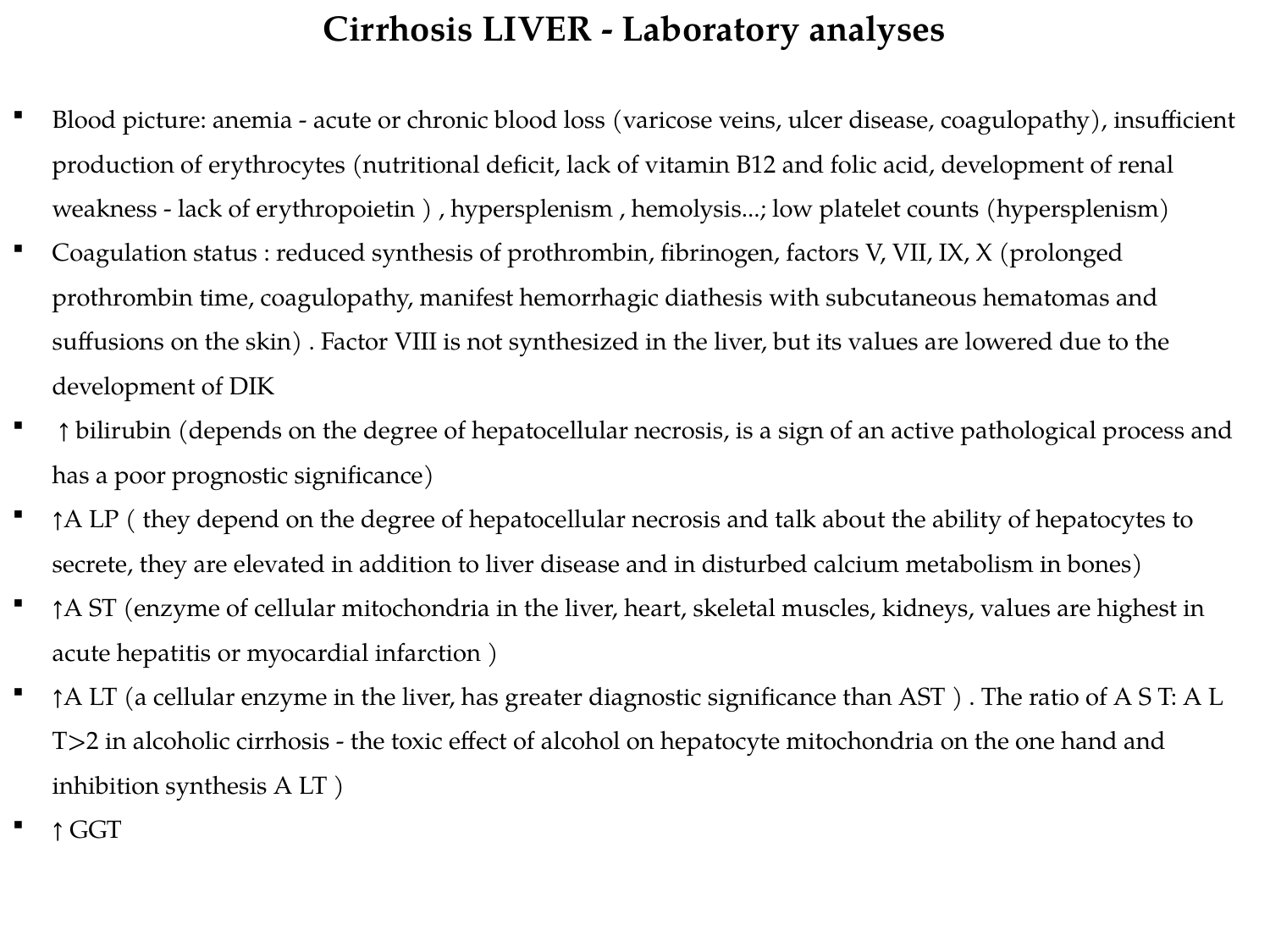

Cirrhosis LIVER - Laboratory analyses
Blood picture: anemia - acute or chronic blood loss (varicose veins, ulcer disease, coagulopathy), insufficient production of erythrocytes (nutritional deficit, lack of vitamin B12 and folic acid, development of renal weakness - lack of erythropoietin ) , hypersplenism , hemolysis...; low platelet counts (hypersplenism)
Coagulation status : reduced synthesis of prothrombin, fibrinogen, factors V, VII, IX, X (prolonged prothrombin time, coagulopathy, manifest hemorrhagic diathesis with subcutaneous hematomas and suffusions on the skin) . Factor VIII is not synthesized in the liver, but its values are lowered due to the development of DIK
 ↑ bilirubin (depends on the degree of hepatocellular necrosis, is a sign of an active pathological process and has a poor prognostic significance)
↑A LP ( they depend on the degree of hepatocellular necrosis and talk about the ability of hepatocytes to secrete, they are elevated in addition to liver disease and in disturbed calcium metabolism in bones)
↑A ST (enzyme of cellular mitochondria in the liver, heart, skeletal muscles, kidneys, values are highest in acute hepatitis or myocardial infarction )
↑A LT (a cellular enzyme in the liver, has greater diagnostic significance than AST ) . The ratio of A S T: A L T>2 in alcoholic cirrhosis - the toxic effect of alcohol on hepatocyte mitochondria on the one hand and inhibition synthesis A LT )
↑ GGT